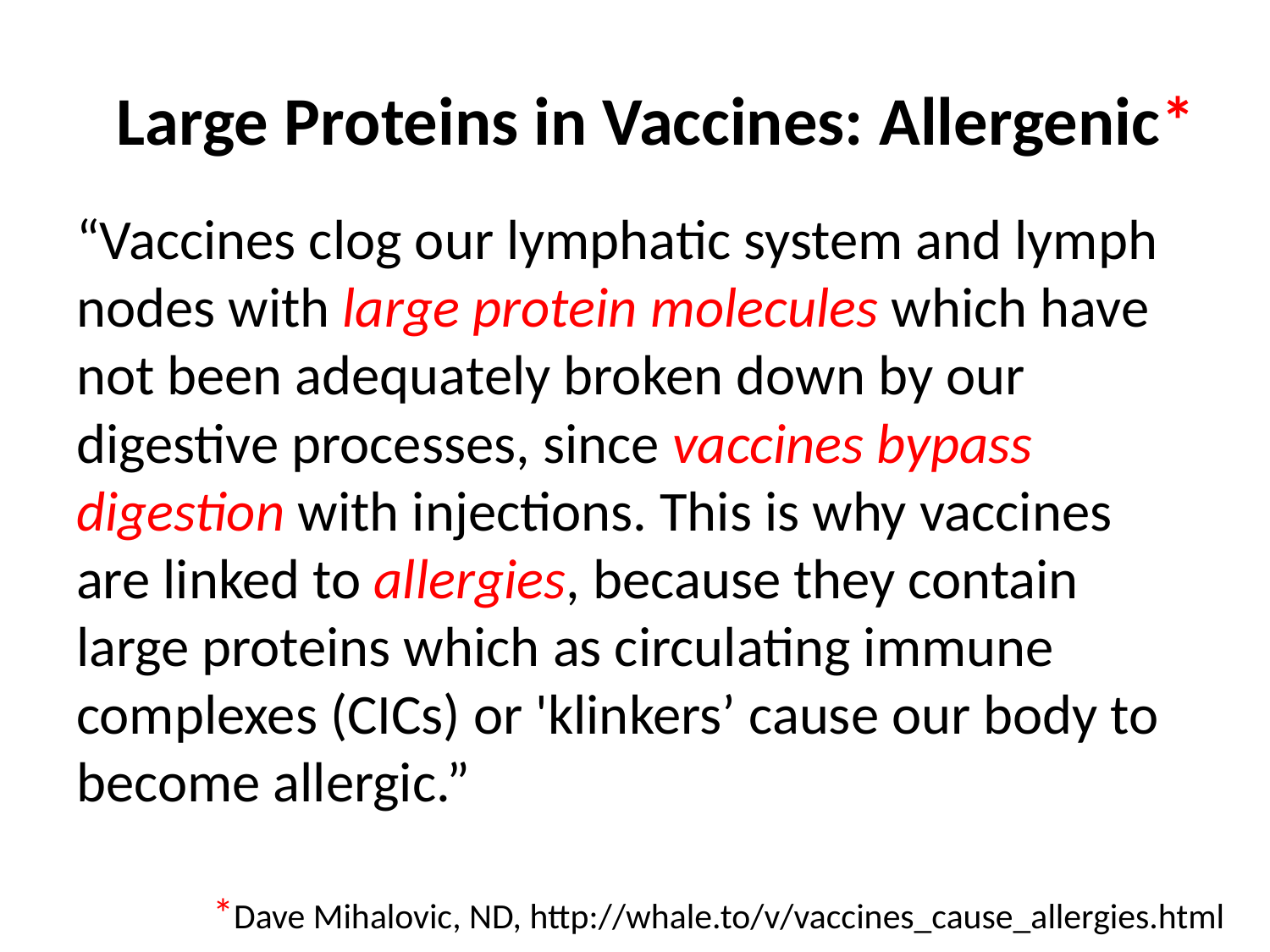

# Large Proteins in Vaccines: Allergenic*
“Vaccines clog our lymphatic system and lymph nodes with large protein molecules which have not been adequately broken down by our digestive processes, since vaccines bypass digestion with injections. This is why vaccines are linked to allergies, because they contain large proteins which as circulating immune complexes (CICs) or 'klinkers’ cause our body to become allergic.”

*Dave Mihalovic, ND, http://whale.to/v/vaccines_cause_allergies.html